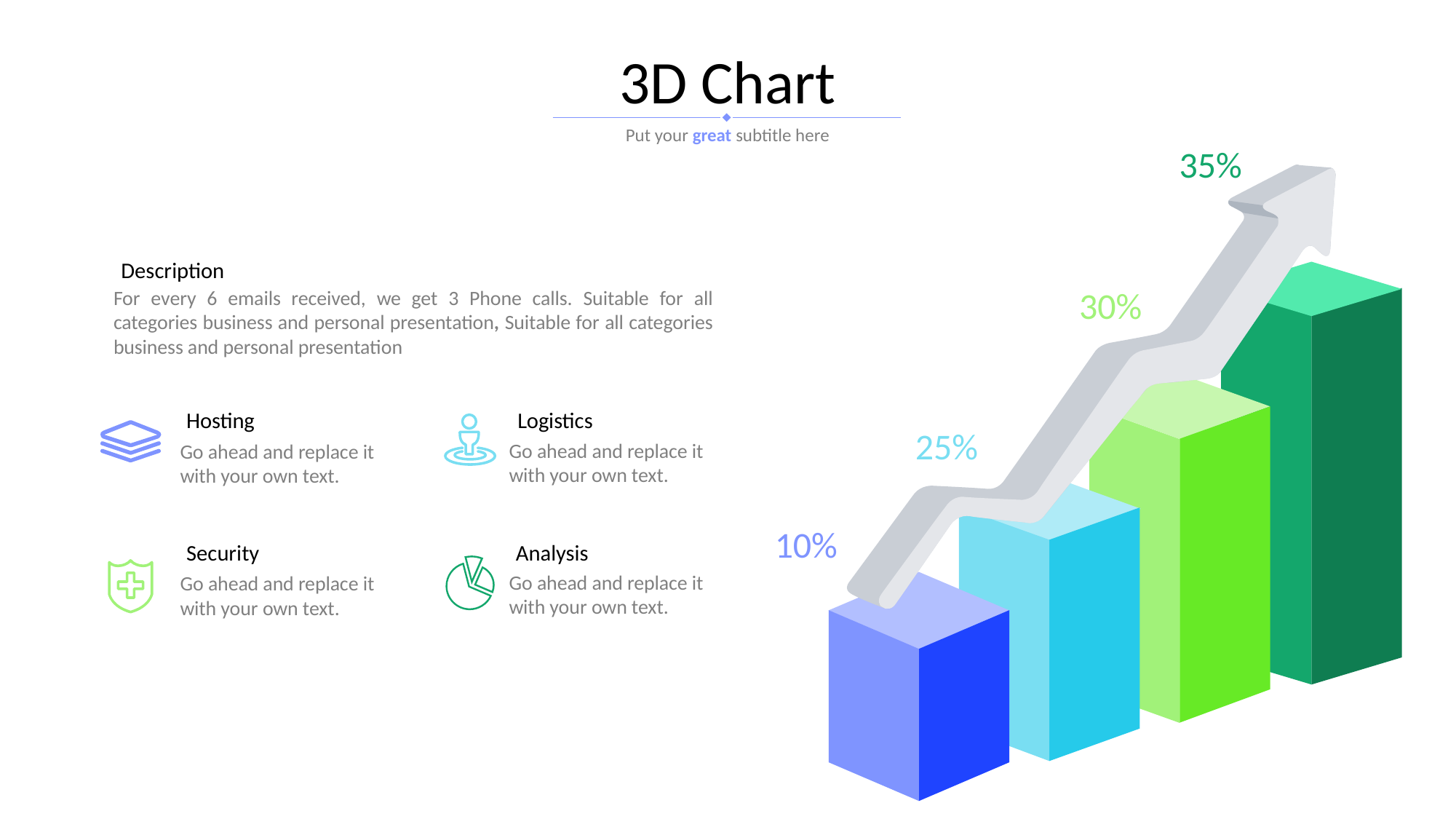

# 3D Chart
Put your great subtitle here
35%

Description

30%
For every 6 emails received, we get 3 Phone calls. Suitable for all categories business and personal presentation, Suitable for all categories business and personal presentation

Hosting
Logistics

25%

Go ahead and replace it with your own text.
Go ahead and replace it with your own text.

10%
Security
Analysis

Go ahead and replace it with your own text.
Go ahead and replace it with your own text.